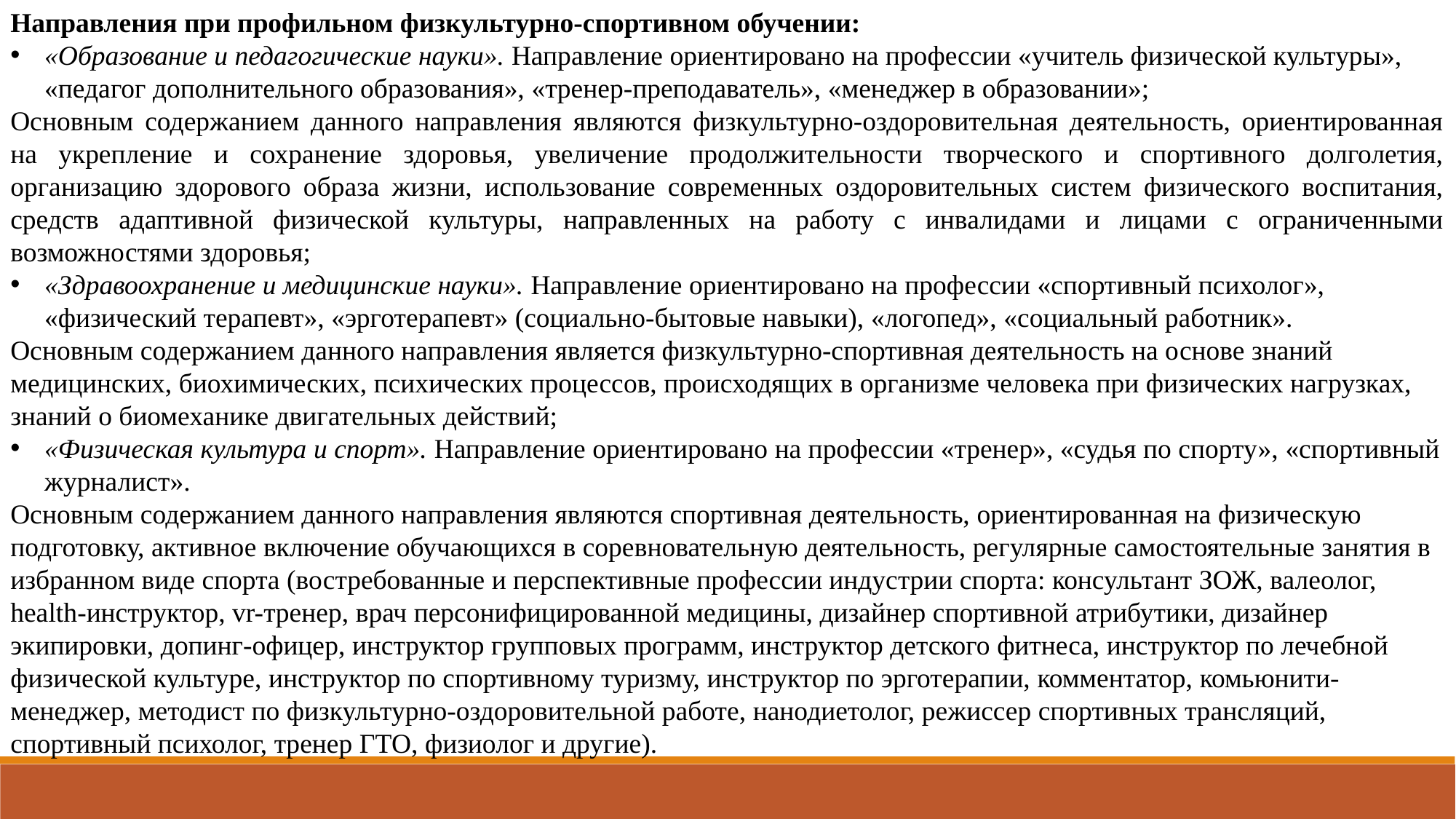

Направления при профильном физкультурно-спортивном обучении:
«Образование и педагогические науки». Направление ориентировано на профессии «учитель физической культуры», «педагог дополнительного образования», «тренер-преподаватель», «менеджер в образовании»;
Основным содержанием данного направления являются физкультурно-оздоровительная деятельность, ориентированная на укрепление и сохранение здоровья, увеличение продолжительности творческого и спортивного долголетия, организацию здорового образа жизни, использование современных оздоровительных систем физического воспитания, средств адаптивной физической культуры, направленных на работу с инвалидами и лицами с ограниченными возможностями здоровья;
«Здравоохранение и медицинские науки». Направление ориентировано на профессии «спортивный психолог», «физический терапевт», «эрготерапевт» (социально-бытовые навыки), «логопед», «социальный работник».
Основным содержанием данного направления является физкультурно-спортивная деятельность на основе знаний медицинских, биохимических, психических процессов, происходящих в организме человека при физических нагрузках, знаний о биомеханике двигательных действий;
«Физическая культура и спорт». Направление ориентировано на профессии «тренер», «судья по спорту», «спортивный журналист».
Основным содержанием данного направления являются спортивная деятельность, ориентированная на физическую подготовку, активное включение обучающихся в соревновательную деятельность, регулярные самостоятельные занятия в избранном виде спорта (востребованные и перспективные профессии индустрии спорта: консультант ЗОЖ, валеолог, health-инструктор, vr-тренер, врач персонифицированной медицины, дизайнер спортивной атрибутики, дизайнер экипировки, допинг-офицер, инструктор групповых программ, инструктор детского фитнеса, инструктор по лечебной физической культуре, инструктор по спортивному туризму, инструктор по эрготерапии, комментатор, комьюнити-менеджер, методист по физкультурно-оздоровительной работе, нанодиетолог, режиссер спортивных трансляций, спортивный психолог, тренер ГТО, физиолог и другие).